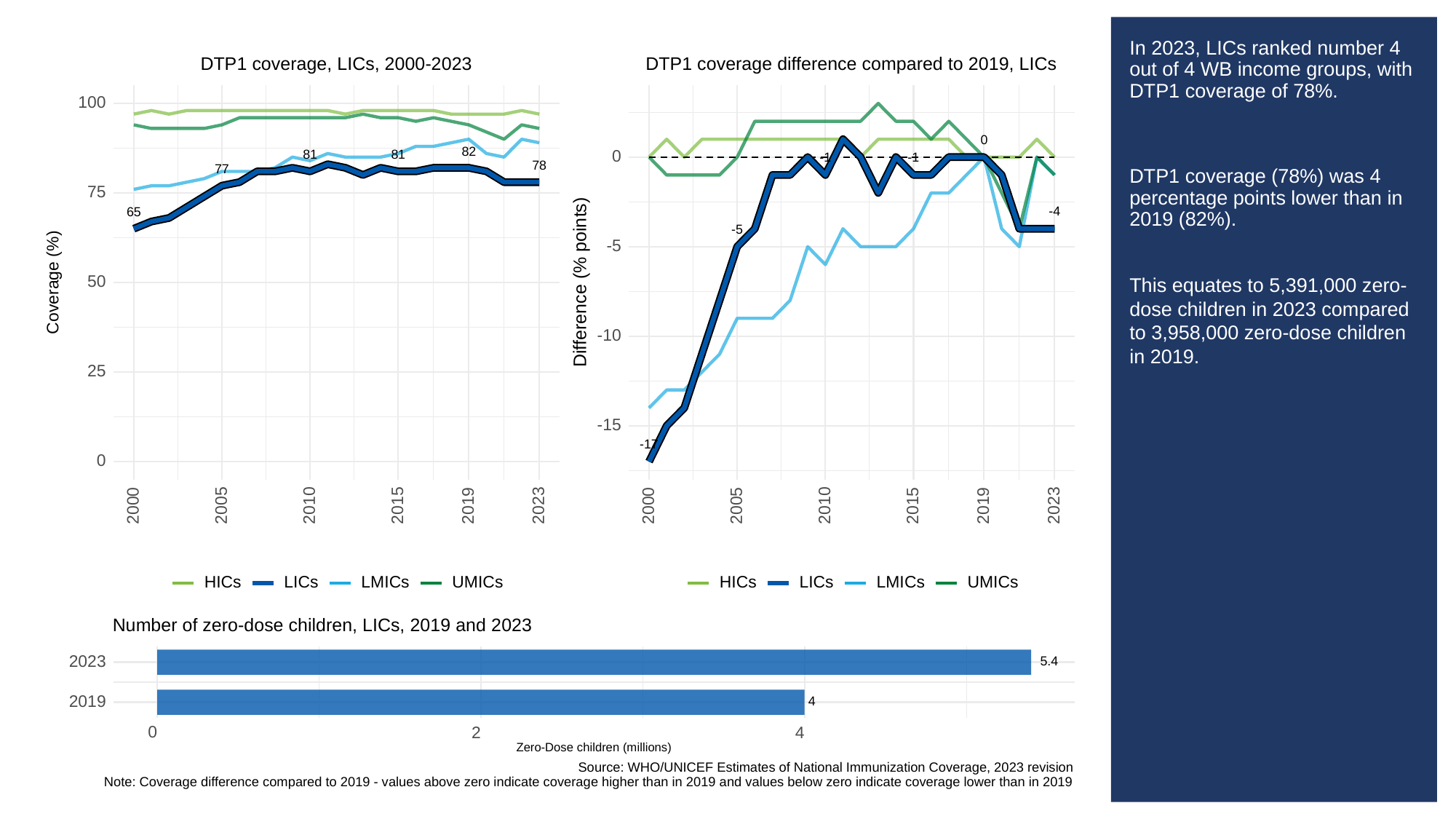

# In 2023, LICs ranked number 4 out of 4 WB income groups, with DTP1 coverage of 78%.

DTP1 coverage (78%) was 4 percentage points lower than in 2019 (82%).

This equates to 5,391,000 zero-dose children in 2023 compared to 3,958,000 zero-dose children in 2019.

DTP1 coverage, LICs, 2000-2023
DTP1 coverage difference compared to 2019, LICs

100

0

82

81
81
0
-1
-1

78

77
75

-4
65
-5

-5

Difference (% points)
Coverage (%)
50

-10

25

-15

-17
0

2023
2023
2000
2005
2010
2015
2019
2000
2005
2010
2015
2019
HICs
LICs
LMICs
UMICs
HICs
LICs
LMICs
UMICs

Number of zero-dose children, LICs, 2019 and 2023

2023
5.4

2019
4

0
2
4
Zero-Dose children (millions)
Source: WHO/UNICEF Estimates of National Immunization Coverage, 2023 revision
Note: Coverage difference compared to 2019 - values above zero indicate coverage higher than in 2019 and values below zero indicate coverage lower than in 2019